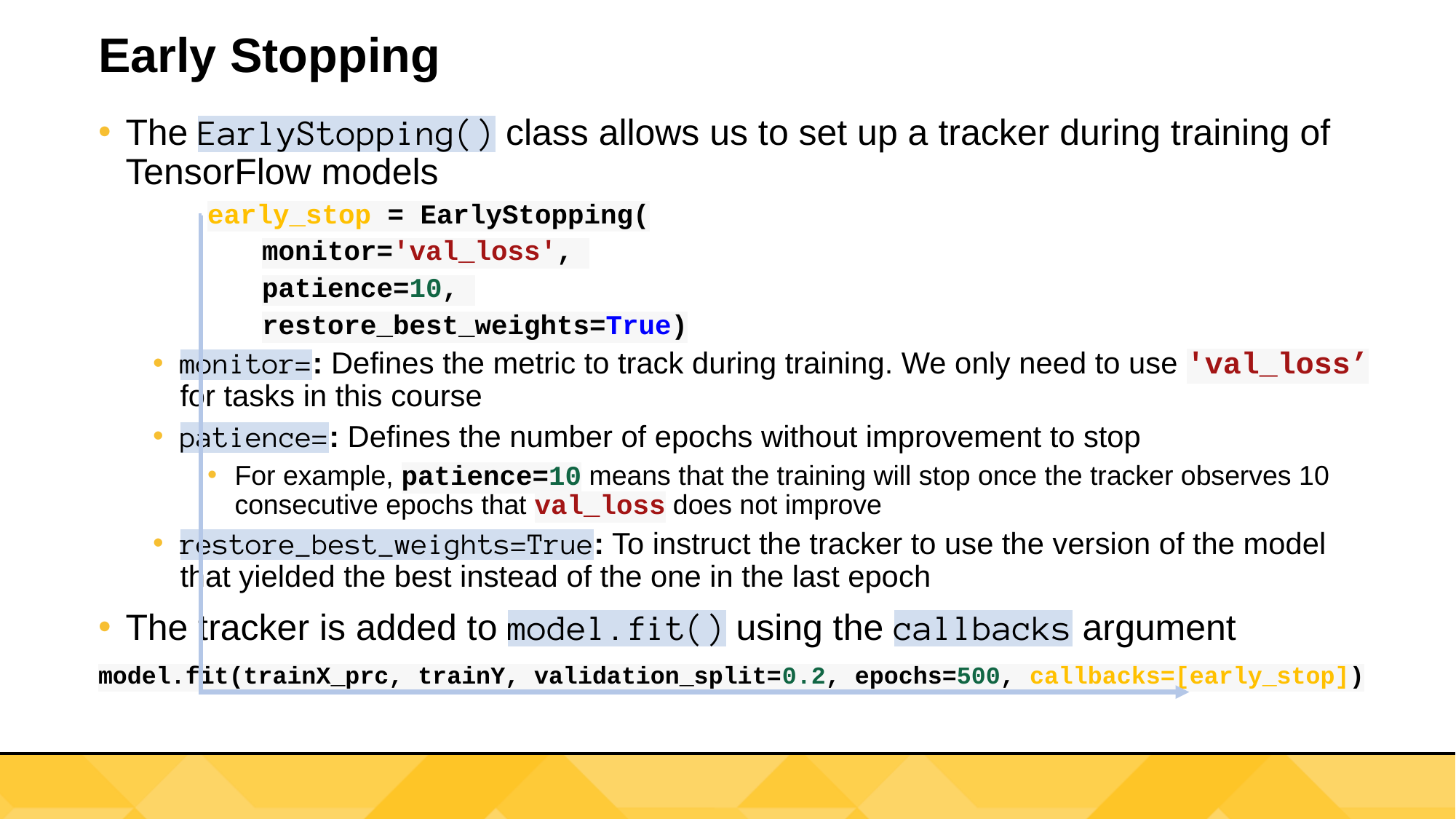

# Early Stopping
The EarlyStopping() class allows us to set up a tracker during training of TensorFlow models
early_stop = EarlyStopping(
monitor='val_loss',
patience=10,
restore_best_weights=True)
monitor=: Defines the metric to track during training. We only need to use 'val_loss’ for tasks in this course
patience=: Defines the number of epochs without improvement to stop
For example, patience=10 means that the training will stop once the tracker observes 10 consecutive epochs that val_loss does not improve
restore_best_weights=True: To instruct the tracker to use the version of the model that yielded the best instead of the one in the last epoch
The tracker is added to model.fit() using the callbacks argument
model.fit(trainX_prc, trainY, validation_split=0.2, epochs=500, callbacks=[early_stop])